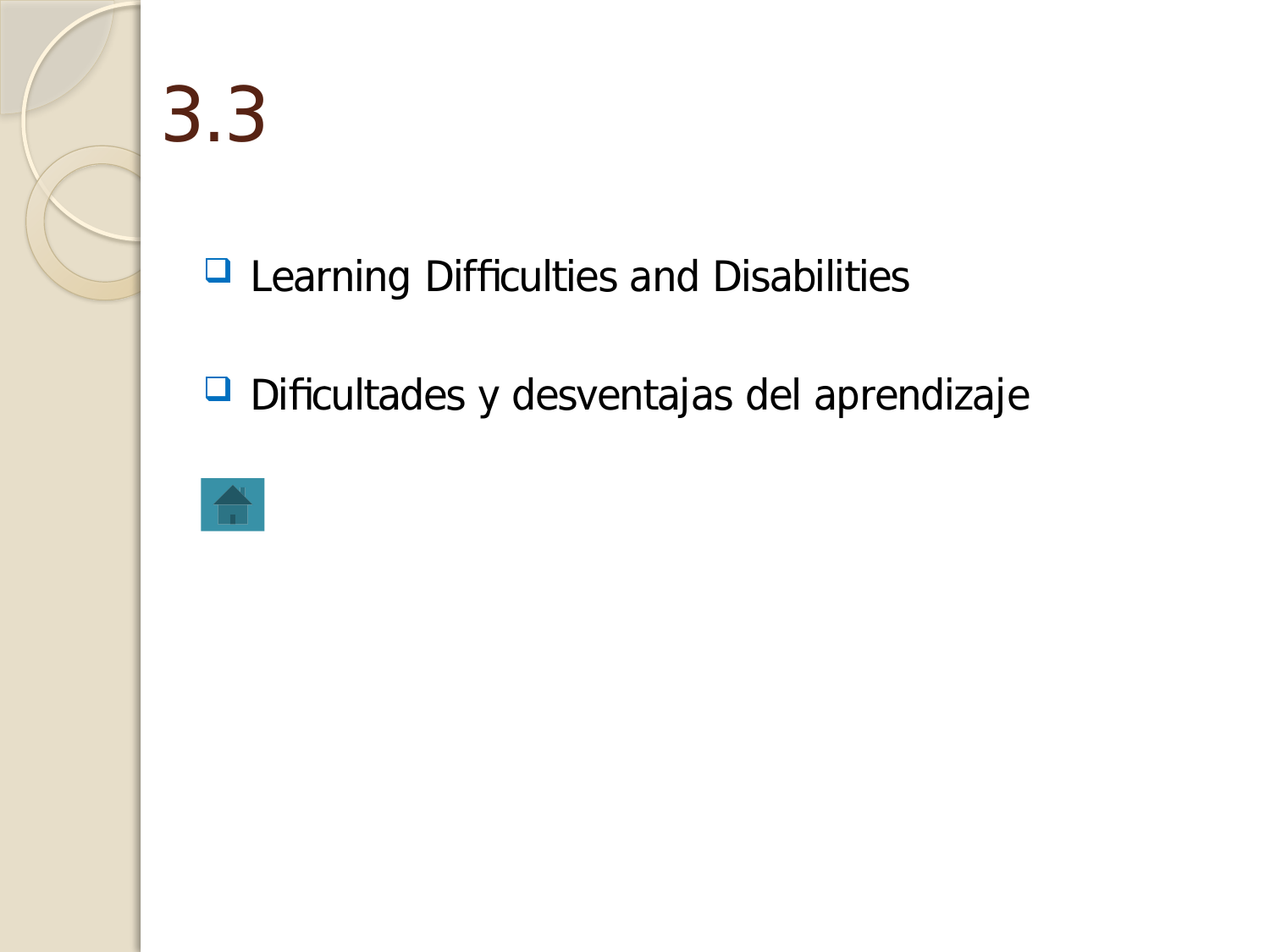

# 3.3
Learning Difficulties and Disabilities

Dificultades y desventajas del aprendizaje